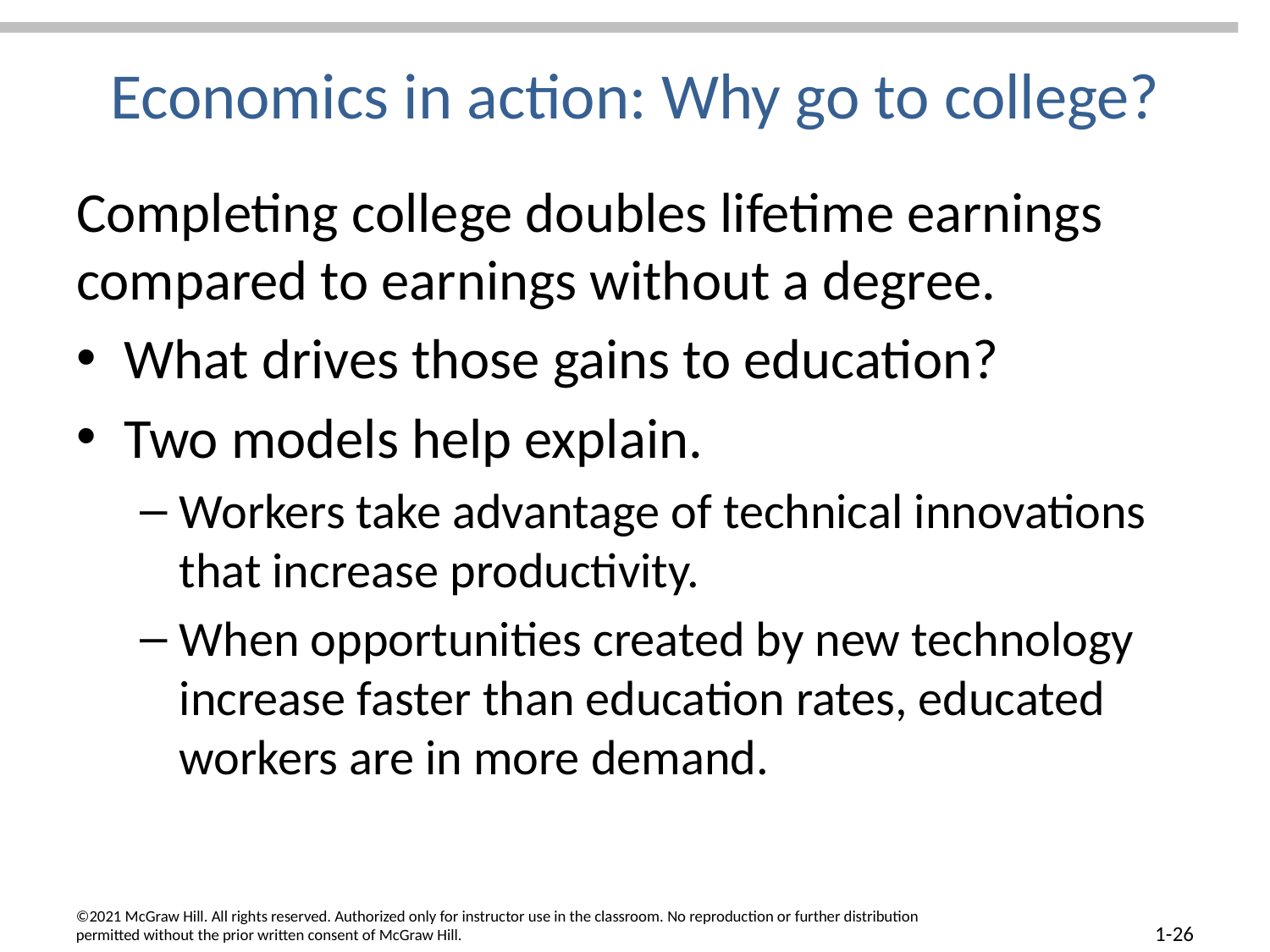

# Economics in action: Why go to college?
Completing college doubles lifetime earnings compared to earnings without a degree.
What drives those gains to education?
Two models help explain.
Workers take advantage of technical innovations that increase productivity.
When opportunities created by new technology increase faster than education rates, educated workers are in more demand.